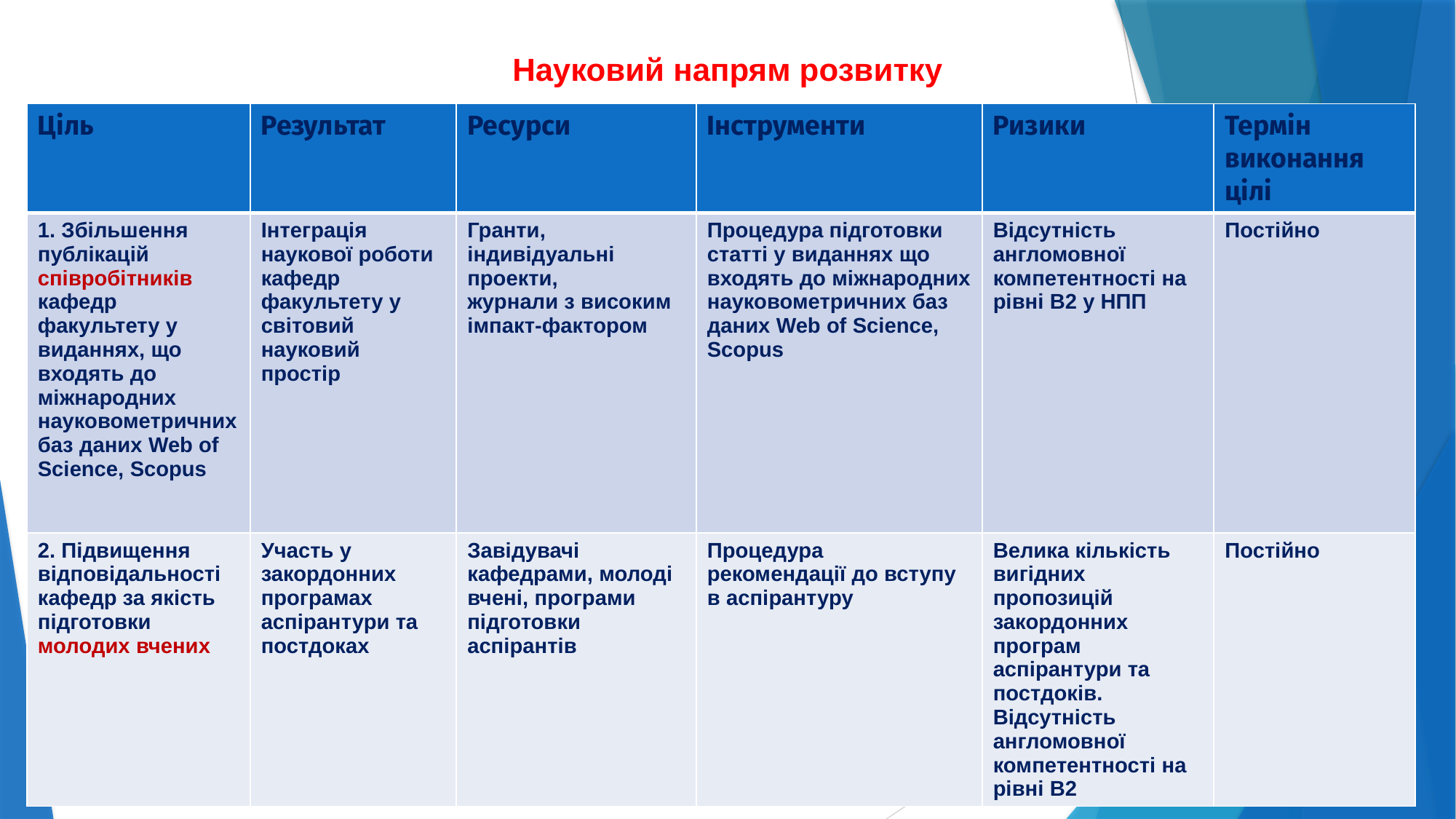

# Науковий напрям розвитку
| Ціль | Результат | Ресурси | Інструменти | Ризики | Термін виконання цілі |
| --- | --- | --- | --- | --- | --- |
| 1. Збільшення публікацій співробітників кафедр факультету у виданнях, що входять до міжнародних науковометричних баз даних Web of Science, Scopus | Інтеграція наукової роботи кафедр факультету у світовий науковий простір | Гранти, індивідуальні проекти, журнали з високим імпакт-фактором | Процедура підготовки статті у виданнях що входять до міжнародних науковометричних баз даних Web of Science, Scopus | Відсутність англомовної компетентності на рівні В2 у НПП | Постійно |
| 2. Підвищення відповідальності кафедр за якість підготовки молодих вчених | Участь у закордонних програмах аспірантури та постдоках | Завідувачі кафедрами, молоді вчені, програми підготовки аспірантів | Процедура рекомендації до вступу в аспірантуру | Велика кількість вигідних пропозицій закордонних програм аспірантури та постдоків. Відсутність англомовної компетентності на рівні В2 | Постійно |